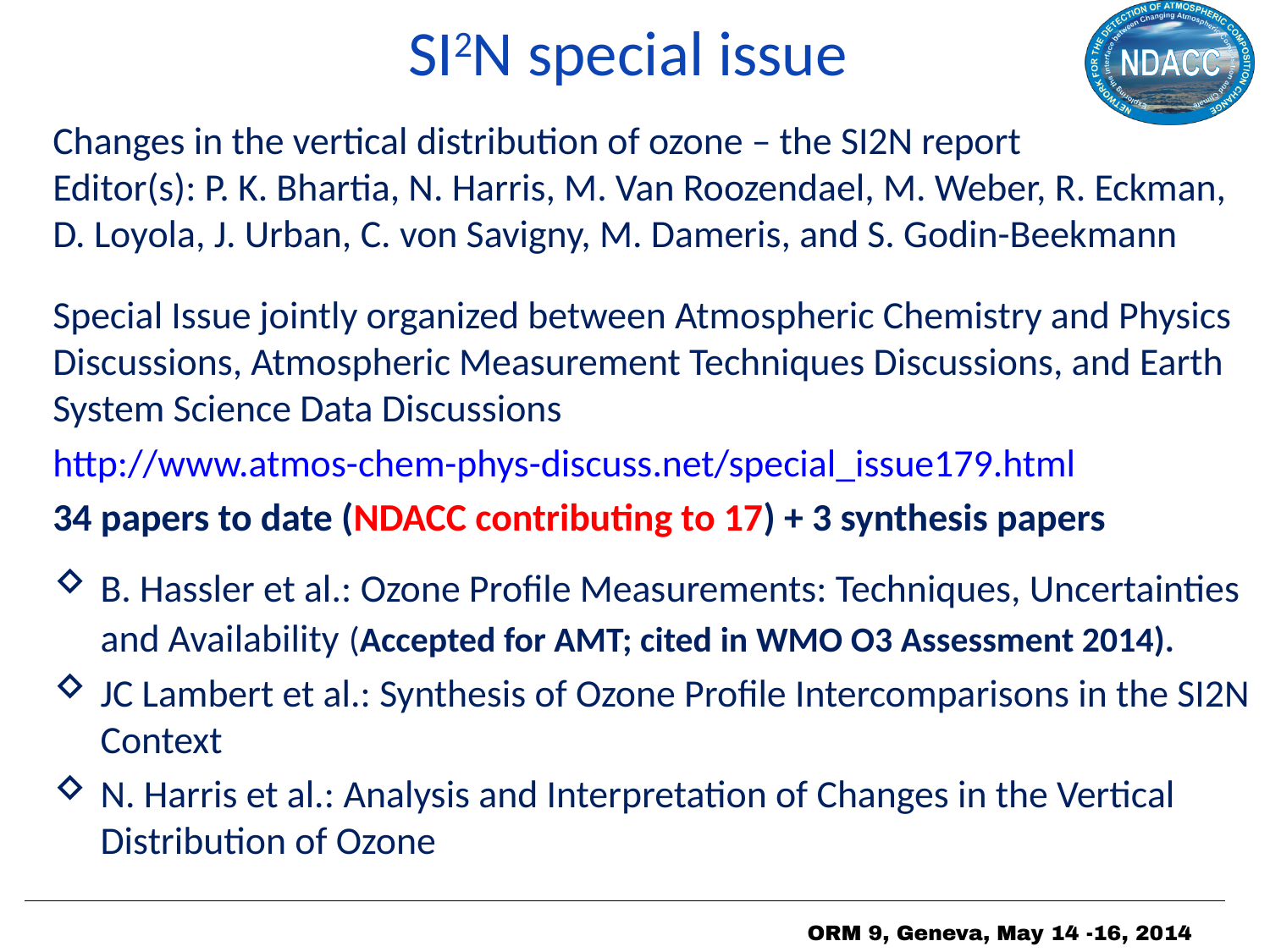

SI2N special issue
Changes in the vertical distribution of ozone – the SI2N report
Editor(s): P. K. Bhartia, N. Harris, M. Van Roozendael, M. Weber, R. Eckman, D. Loyola, J. Urban, C. von Savigny, M. Dameris, and S. Godin-Beekmann
Special Issue jointly organized between Atmospheric Chemistry and Physics Discussions, Atmospheric Measurement Techniques Discussions, and Earth System Science Data Discussions
http://www.atmos-chem-phys-discuss.net/special_issue179.html
34 papers to date (NDACC contributing to 17) + 3 synthesis papers
B. Hassler et al.: Ozone Profile Measurements: Techniques, Uncertainties and Availability (Accepted for AMT; cited in WMO O3 Assessment 2014).
JC Lambert et al.: Synthesis of Ozone Profile Intercomparisons in the SI2N Context
N. Harris et al.: Analysis and Interpretation of Changes in the Vertical Distribution of Ozone